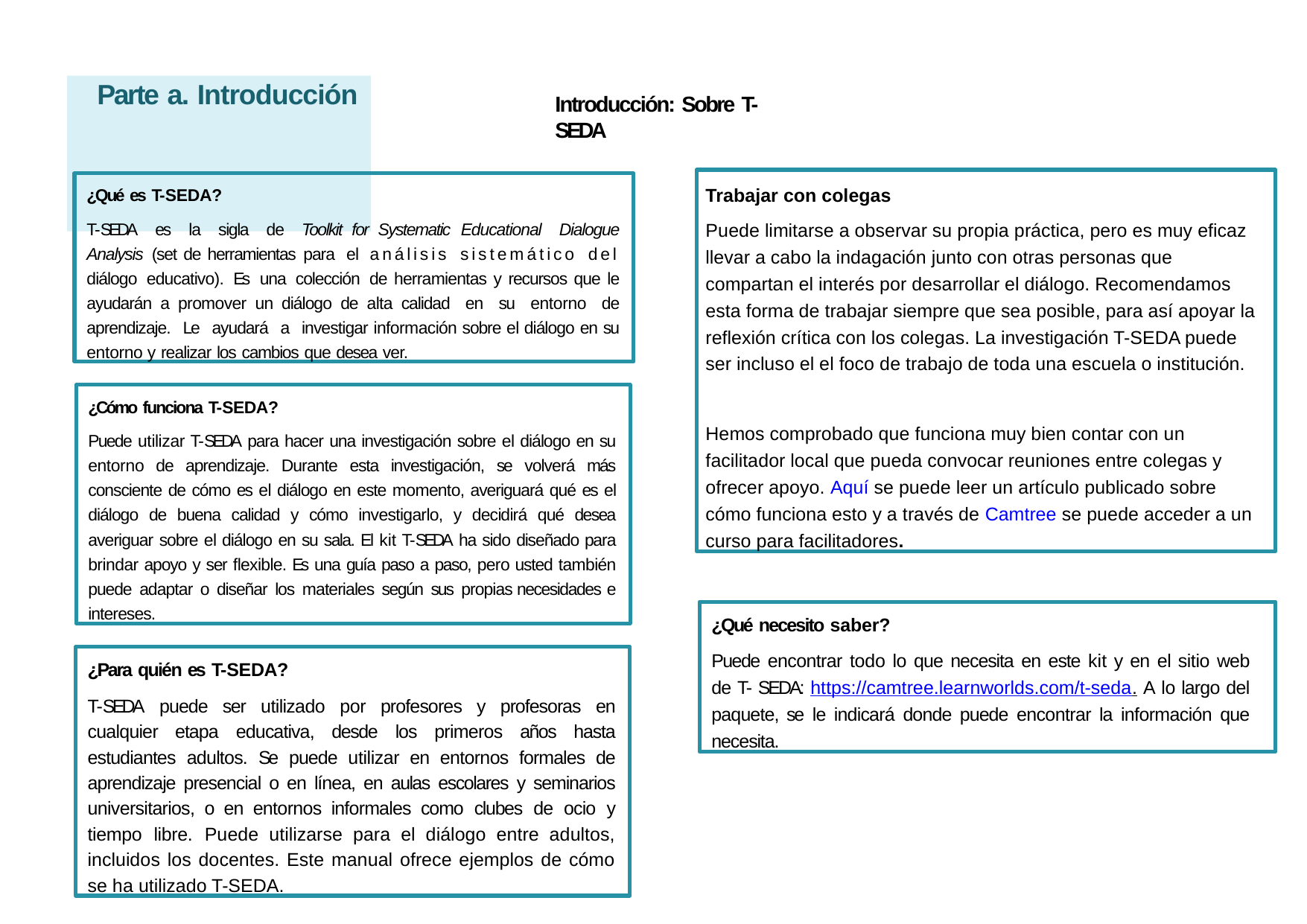

# Parte a. Introducción
Introducción: Sobre T-SEDA
Trabajar con colegas
Puede limitarse a observar su propia práctica, pero es muy eficaz llevar a cabo la indagación junto con otras personas que compartan el interés por desarrollar el diálogo. Recomendamos esta forma de trabajar siempre que sea posible, para así apoyar la reflexión crítica con los colegas. La investigación T-SEDA puede ser incluso el el foco de trabajo de toda una escuela o institución.

Hemos comprobado que funciona muy bien contar con un facilitador local que pueda convocar reuniones entre colegas y ofrecer apoyo. Aquí se puede leer un artículo publicado sobre cómo funciona esto y a través de Camtree se puede acceder a un curso para facilitadores.
¿Qué es T-SEDA?
T-SEDA es la sigla de Toolkit for Systematic Educational Dialogue Analysis (set de herramientas para el análisis sistemático del diálogo educativo). Es una colección de herramientas y recursos que le ayudarán a promover un diálogo de alta calidad en su entorno de aprendizaje. Le ayudará a investigar información sobre el diálogo en su entorno y realizar los cambios que desea ver.
¿Cómo funciona T-SEDA?
Puede utilizar T-SEDA para hacer una investigación sobre el diálogo en su entorno de aprendizaje. Durante esta investigación, se volverá más consciente de cómo es el diálogo en este momento, averiguará qué es el diálogo de buena calidad y cómo investigarlo, y decidirá qué desea averiguar sobre el diálogo en su sala. El kit T-SEDA ha sido diseñado para brindar apoyo y ser flexible. Es una guía paso a paso, pero usted también puede adaptar o diseñar los materiales según sus propias necesidades e intereses.
¿Qué necesito saber?
Puede encontrar todo lo que necesita en este kit y en el sitio web de T- SEDA: https://camtree.learnworlds.com/t-seda. A lo largo del paquete, se le indicará donde puede encontrar la información que necesita.
¿Para quién es T-SEDA?
T-SEDA puede ser utilizado por profesores y profesoras en cualquier etapa educativa, desde los primeros años hasta estudiantes adultos. Se puede utilizar en entornos formales de aprendizaje presencial o en línea, en aulas escolares y seminarios universitarios, o en entornos informales como clubes de ocio y tiempo libre. Puede utilizarse para el diálogo entre adultos, incluidos los docentes. Este manual ofrece ejemplos de cómo se ha utilizado T-SEDA.